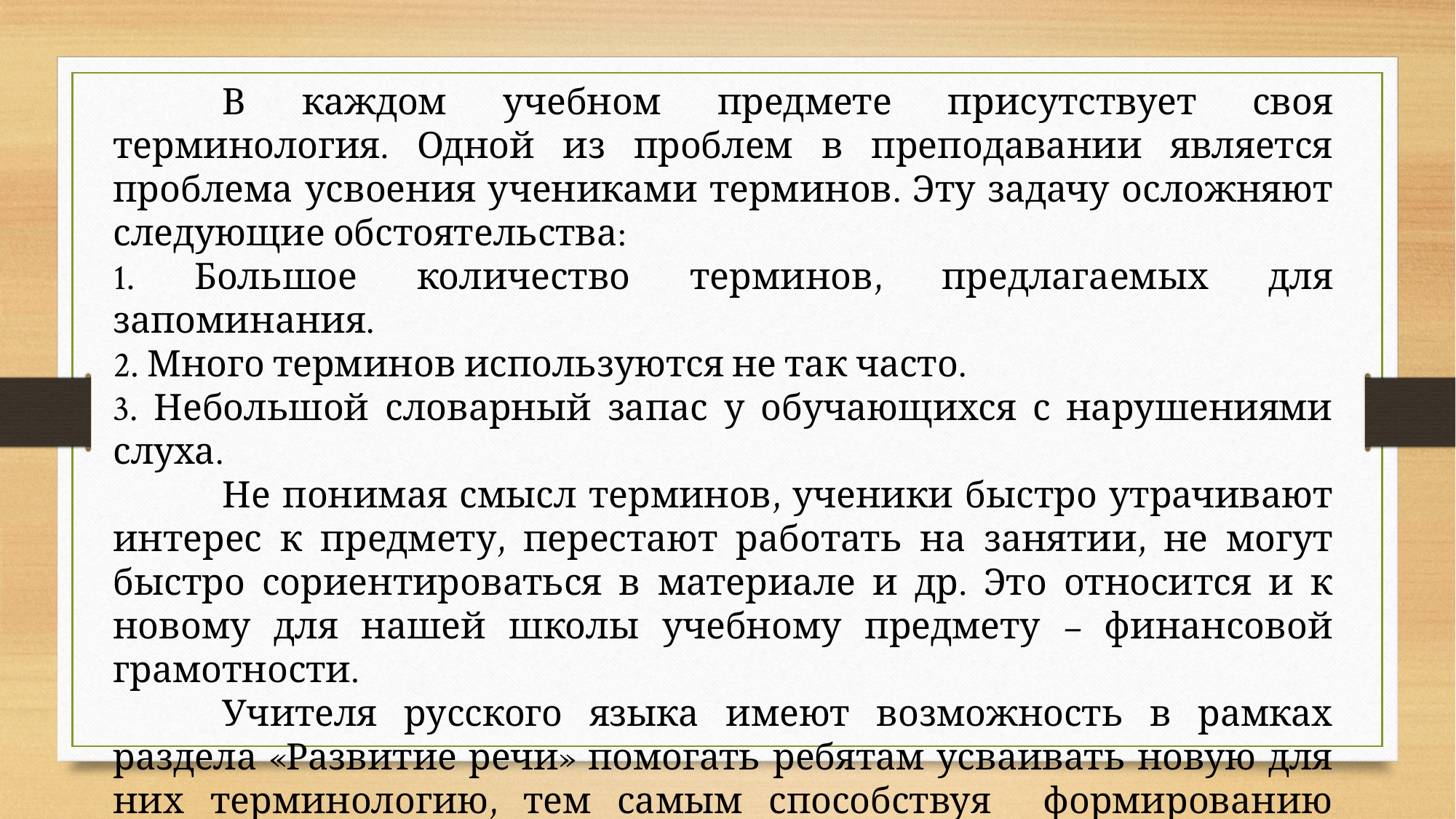

В каждом учебном предмете присутствует своя терминология. Одной из проблем в преподавании является проблема усвоения учениками терминов. Эту задачу осложняют следующие обстоятельства:
1. Большое количество терминов, предлагаемых для запоминания.
2. Много терминов используются не так часто.
3. Небольшой словарный запас у обучающихся с нарушениями слуха.
	Не понимая смысл терминов, ученики быстро утрачивают интерес к предмету, перестают работать на занятии, не могут быстро сориентироваться в материале и др. Это относится и к новому для нашей школы учебному предмету – финансовой грамотности.
	Учителя русского языка имеют возможность в рамках раздела «Развитие речи» помогать ребятам усваивать новую для них терминологию, тем самым способствуя  формированию финансовой грамотности, расширению их знаний и возможностей, успешной социализации.
	Некоторые приёмы нашей работы и представляем сегодня.